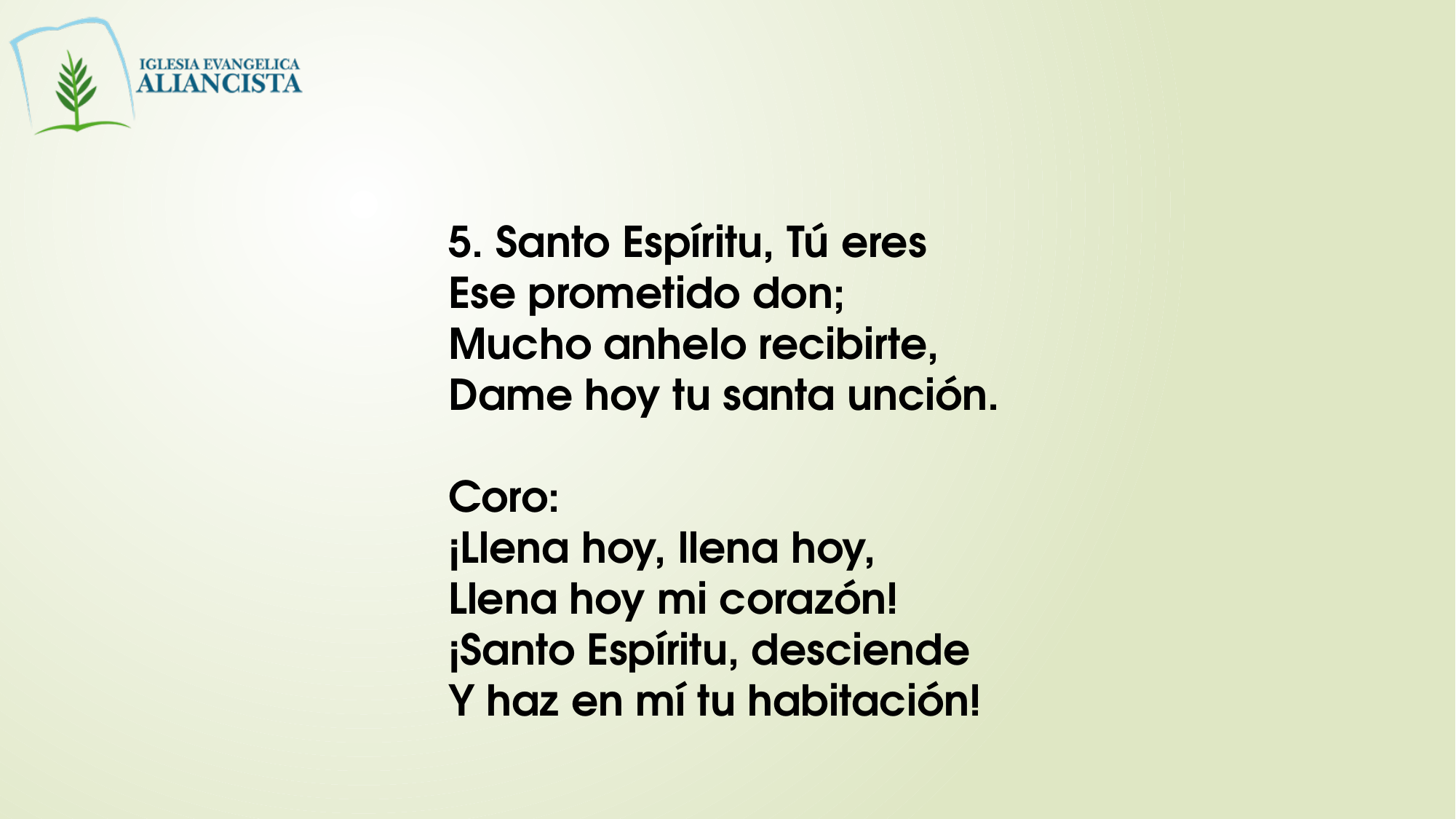

5. Santo Espíritu, Tú eres
Ese prometido don;
Mucho anhelo recibirte,
Dame hoy tu santa unción.

Coro:
¡Llena hoy, llena hoy,
Llena hoy mi corazón!
¡Santo Espíritu, desciende
Y haz en mí tu habitación!